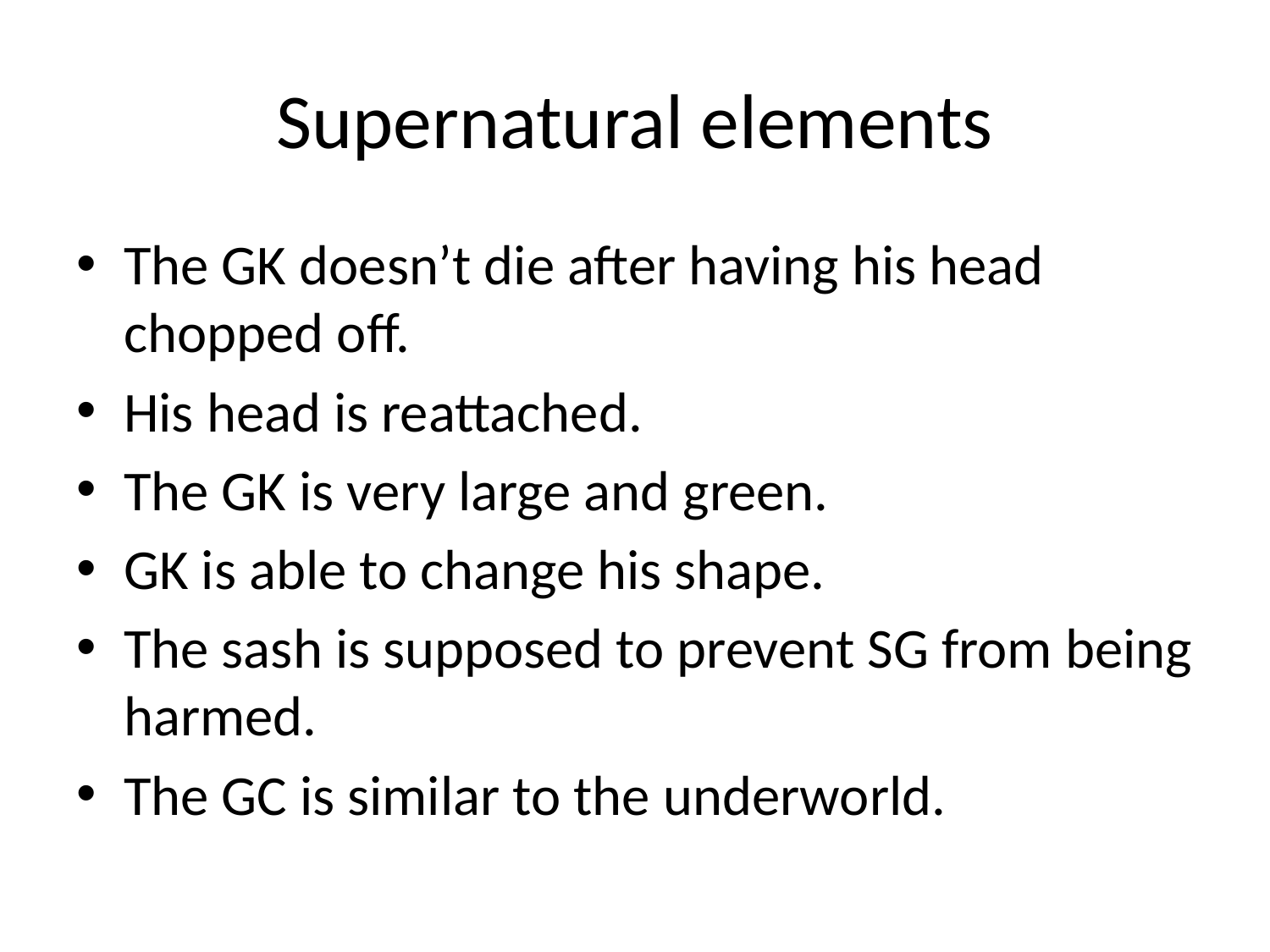

# Supernatural elements
The GK doesn’t die after having his head chopped off.
His head is reattached.
The GK is very large and green.
GK is able to change his shape.
The sash is supposed to prevent SG from being harmed.
The GC is similar to the underworld.